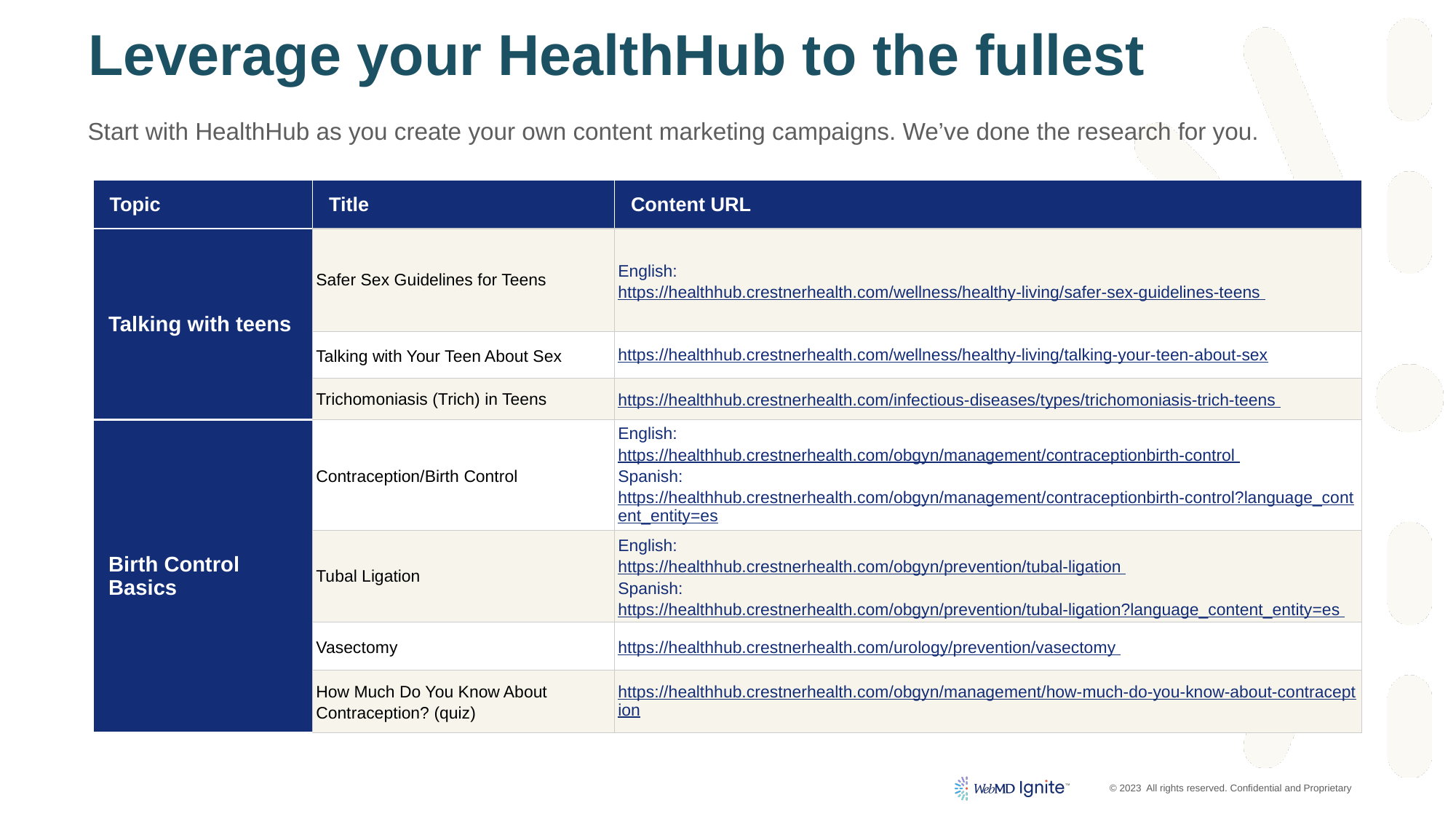

# Leverage your HealthHub to the fullest
Start with HealthHub as you create your own content marketing campaigns. We’ve done the research for you.
| Topic | Title | Content URL |
| --- | --- | --- |
| Talking with teens | Safer Sex Guidelines for Teens | English: https://healthhub.crestnerhealth.com/wellness/healthy-living/safer-sex-guidelines-teens |
|  | Talking with Your Teen About Sex | https://healthhub.crestnerhealth.com/wellness/healthy-living/talking-your-teen-about-sex |
|  | Trichomoniasis (Trich) in Teens | https://healthhub.crestnerhealth.com/infectious-diseases/types/trichomoniasis-trich-teens |
| Birth Control Basics | Contraception/Birth Control | English: https://healthhub.crestnerhealth.com/obgyn/management/contraceptionbirth-control Spanish: https://healthhub.crestnerhealth.com/obgyn/management/contraceptionbirth-control?language\_content\_entity=es |
|  | Tubal Ligation | English: https://healthhub.crestnerhealth.com/obgyn/prevention/tubal-ligation Spanish: https://healthhub.crestnerhealth.com/obgyn/prevention/tubal-ligation?language\_content\_entity=es |
|  | Vasectomy | https://healthhub.crestnerhealth.com/urology/prevention/vasectomy |
|  | How Much Do You Know About Contraception? (quiz) | https://healthhub.crestnerhealth.com/obgyn/management/how-much-do-you-know-about-contraception |